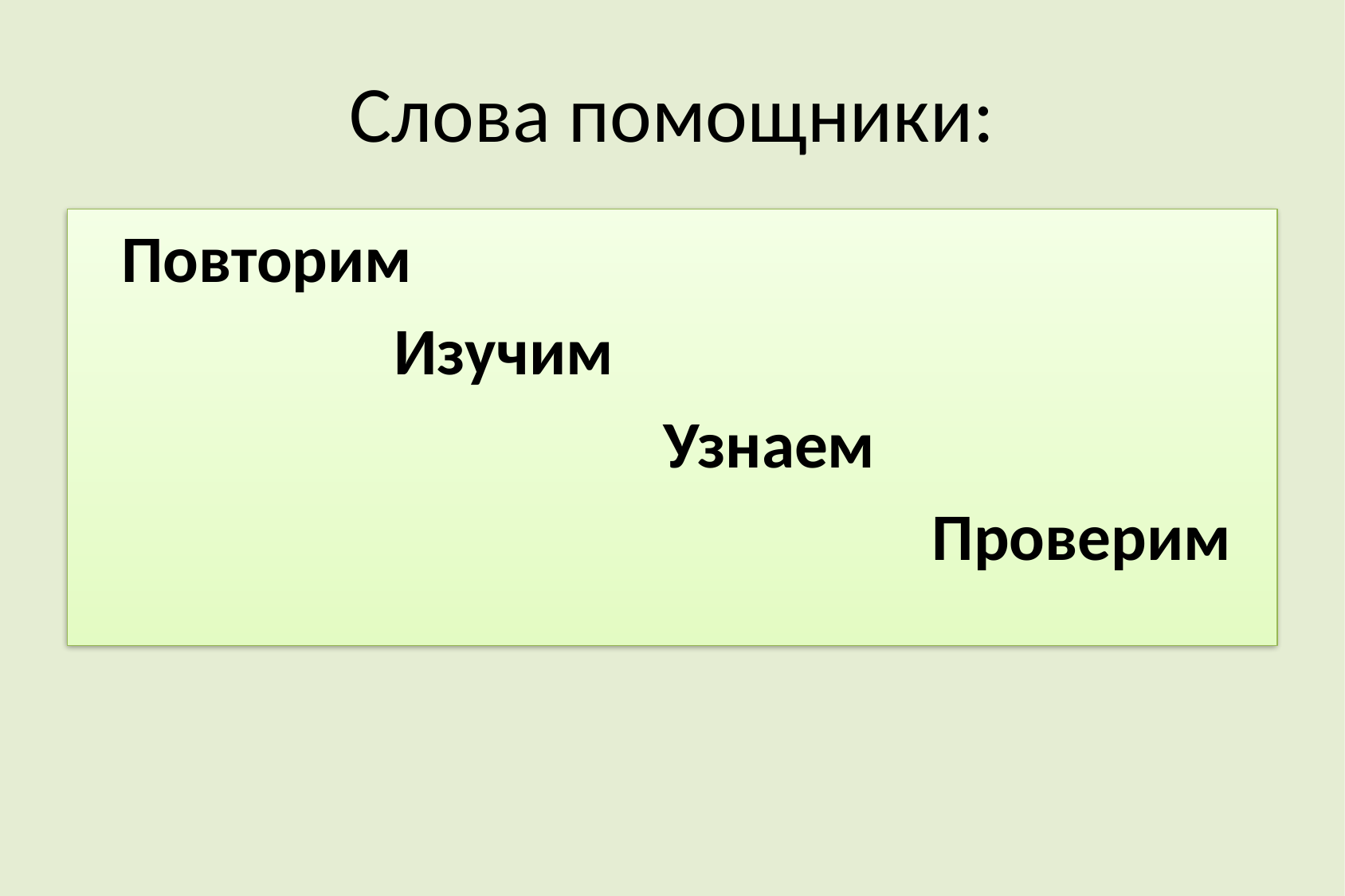

# Слова помощники:
   Повторим
                     Изучим
                                       Узнаем
                                                         Проверим